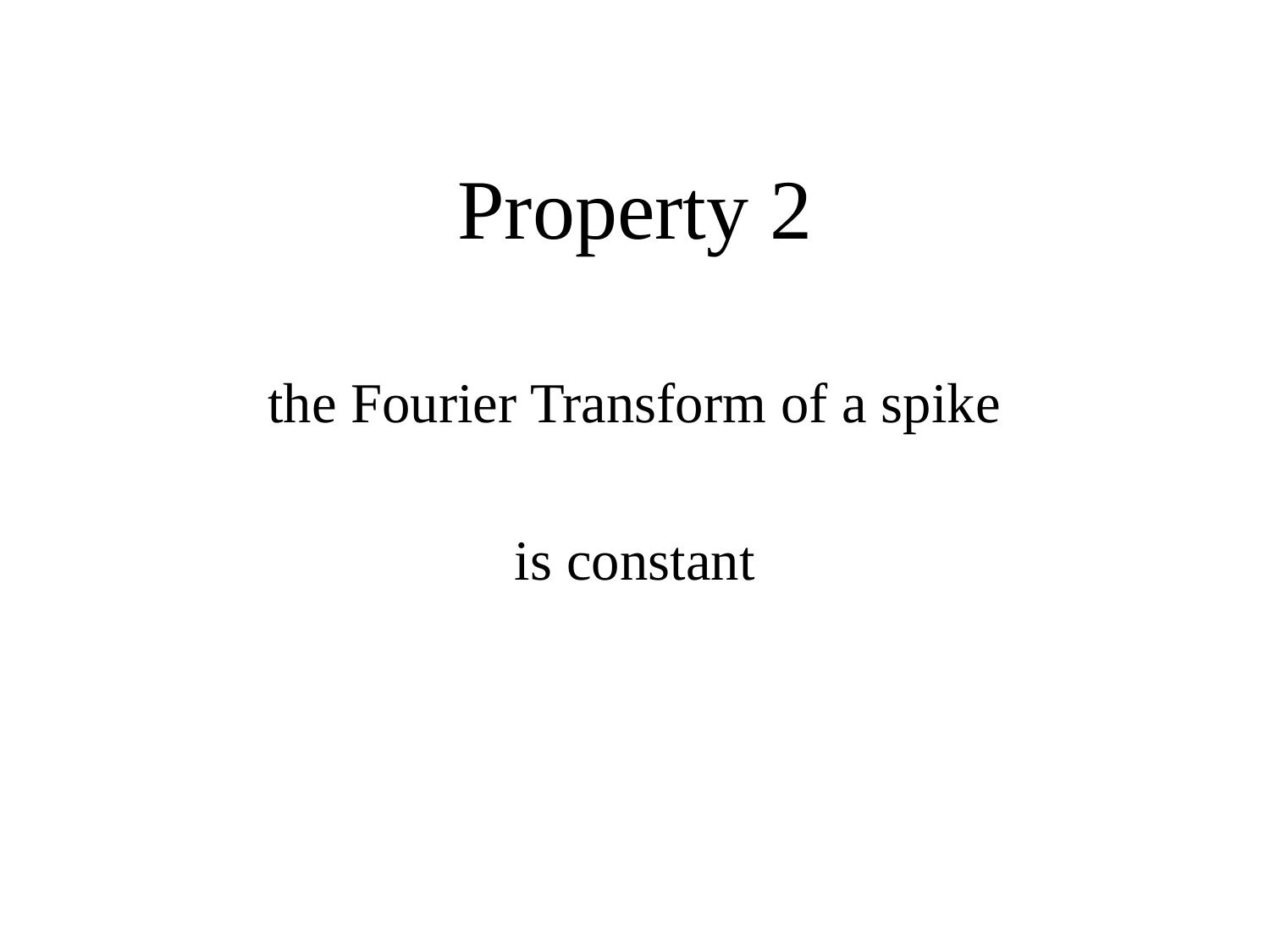

Property 2
the Fourier Transform of a spike

is constant